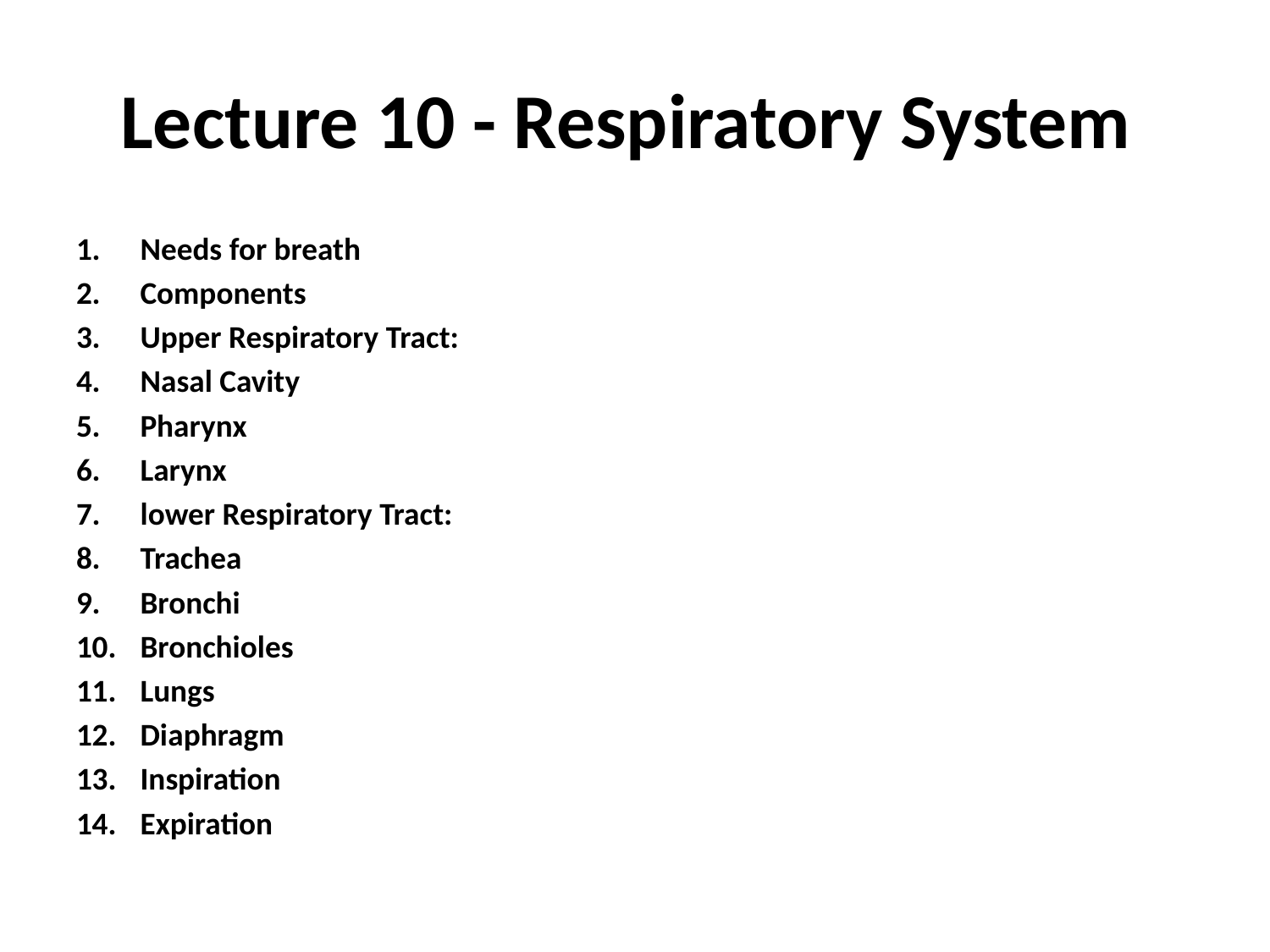

# Lecture 10 - Respiratory System
Needs for breath
Components
Upper Respiratory Tract:
Nasal Cavity
Pharynx
Larynx
lower Respiratory Tract:
Trachea
Bronchi
Bronchioles
Lungs
Diaphragm
Inspiration
Expiration